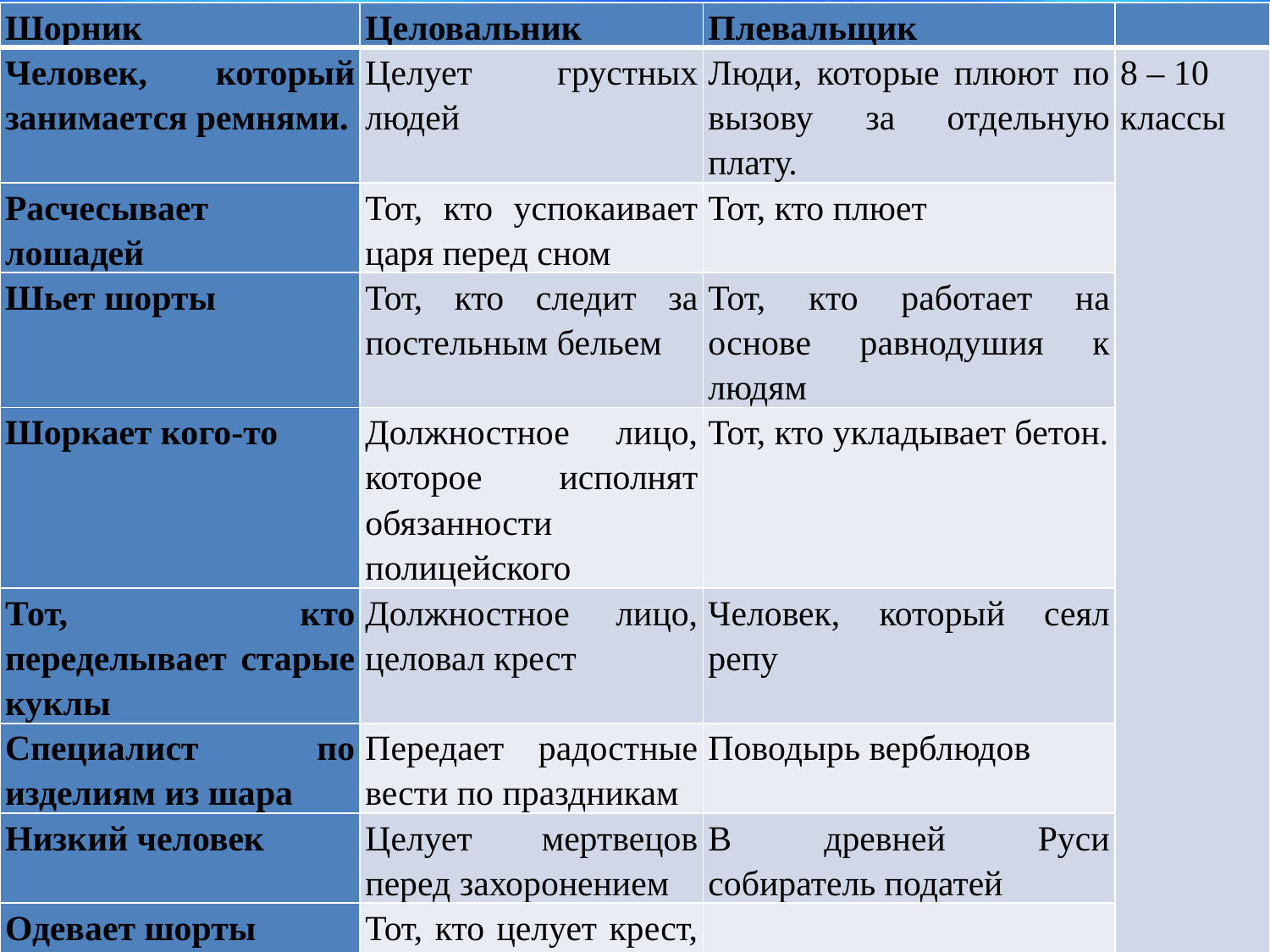

| Шорник | Целовальник | Плевальщик |  |
| --- | --- | --- | --- |
| Человек, который занимается ремнями. | Целует грустных людей | Люди, которые плюют по вызову за отдельную плату. | 8 – 10 классы |
| Расчесывает лошадей | Тот, кто успокаивает царя перед сном | Тот, кто плюет |  |
| Шьет шорты | Тот, кто следит за постельным бельем | Тот, кто работает на основе равнодушия к людям |  |
| Шоркает кого-то | Должностное лицо, которое исполнят обязанности полицейского | Тот, кто укладывает бетон. |  |
| Тот, кто переделывает старые куклы | Должностное лицо, целовал крест | Человек, который сеял репу |  |
| Специалист по изделиям из шара | Передает радостные вести по праздникам | Поводырь верблюдов |  |
| Низкий человек | Целует мертвецов перед захоронением | В древней Руси собиратель податей |  |
| Одевает шорты | Тот, кто целует крест, перед выполнением служебных обязанностей. |  |  |
| Тот, кто шьет воротники |  |  |  |
| Тот, кто играет | Ведущий | Тот, кто сеет семечки | 5-е классы |
| Тот, кто убирает улицы | Тот, кто целует всех | Тот, кто плюет и таким образом сажает семена |  |
| Шьет шорты | Ведущий свадеб | Тот, кто щелкает семечки |  |
| Тот, кто издает шорох | Тот, кто целует для утешения | Плюет в людей |  |
|  |  | Тот, кто сажает растения |  |
|  |  | Тот, кто помогает с огородом |  |